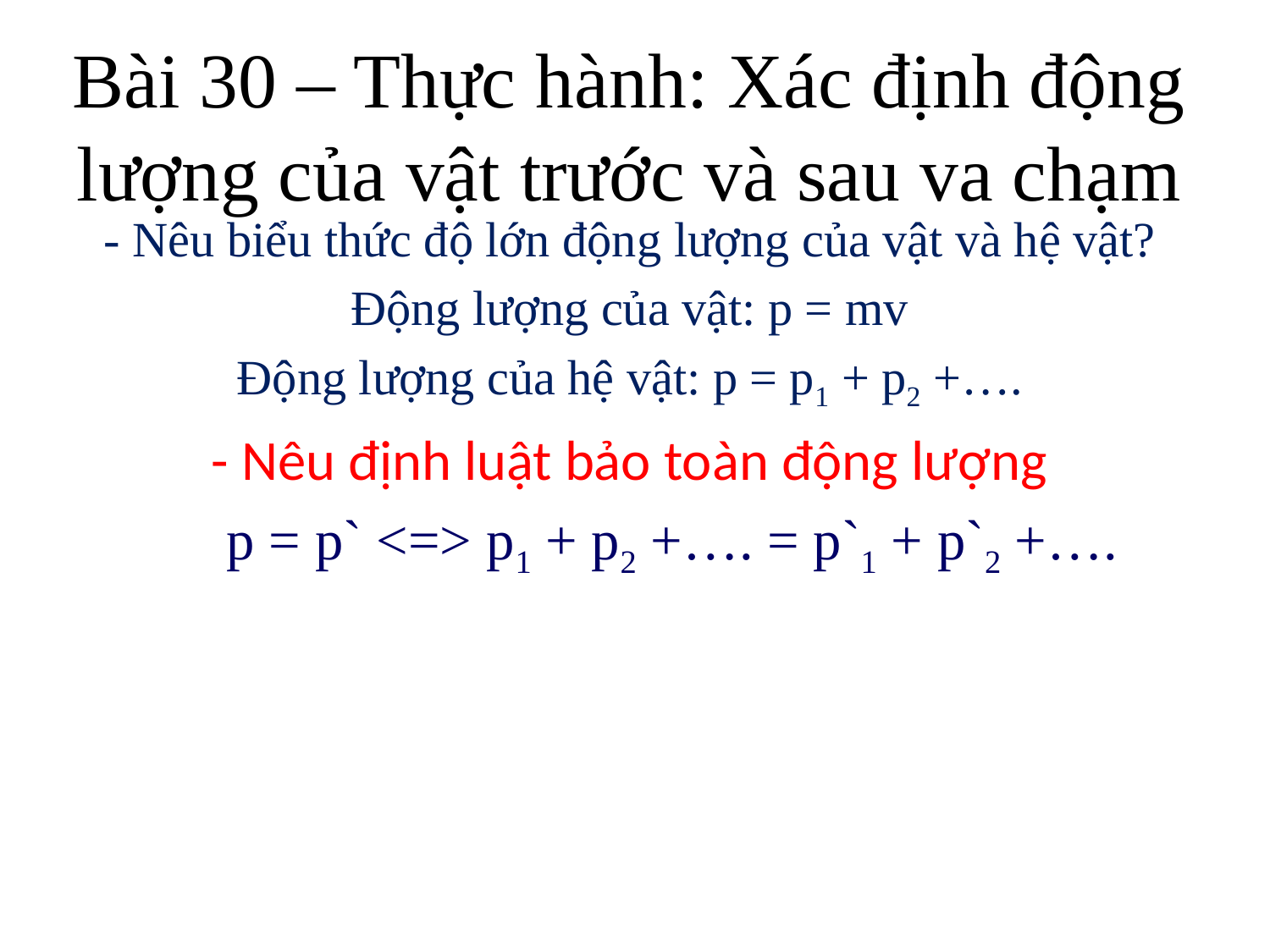

# Bài 30 – Thực hành: Xác định động lượng của vật trước và sau va chạm
- Nêu biểu thức độ lớn động lượng của vật và hệ vật?
Động lượng của vật: p = mv
Động lượng của hệ vật: p = p1 + p2 +….
- Nêu định luật bảo toàn động lượng
       p = p` <=> p1 + p2 +…. = p`1 + p`2 +….